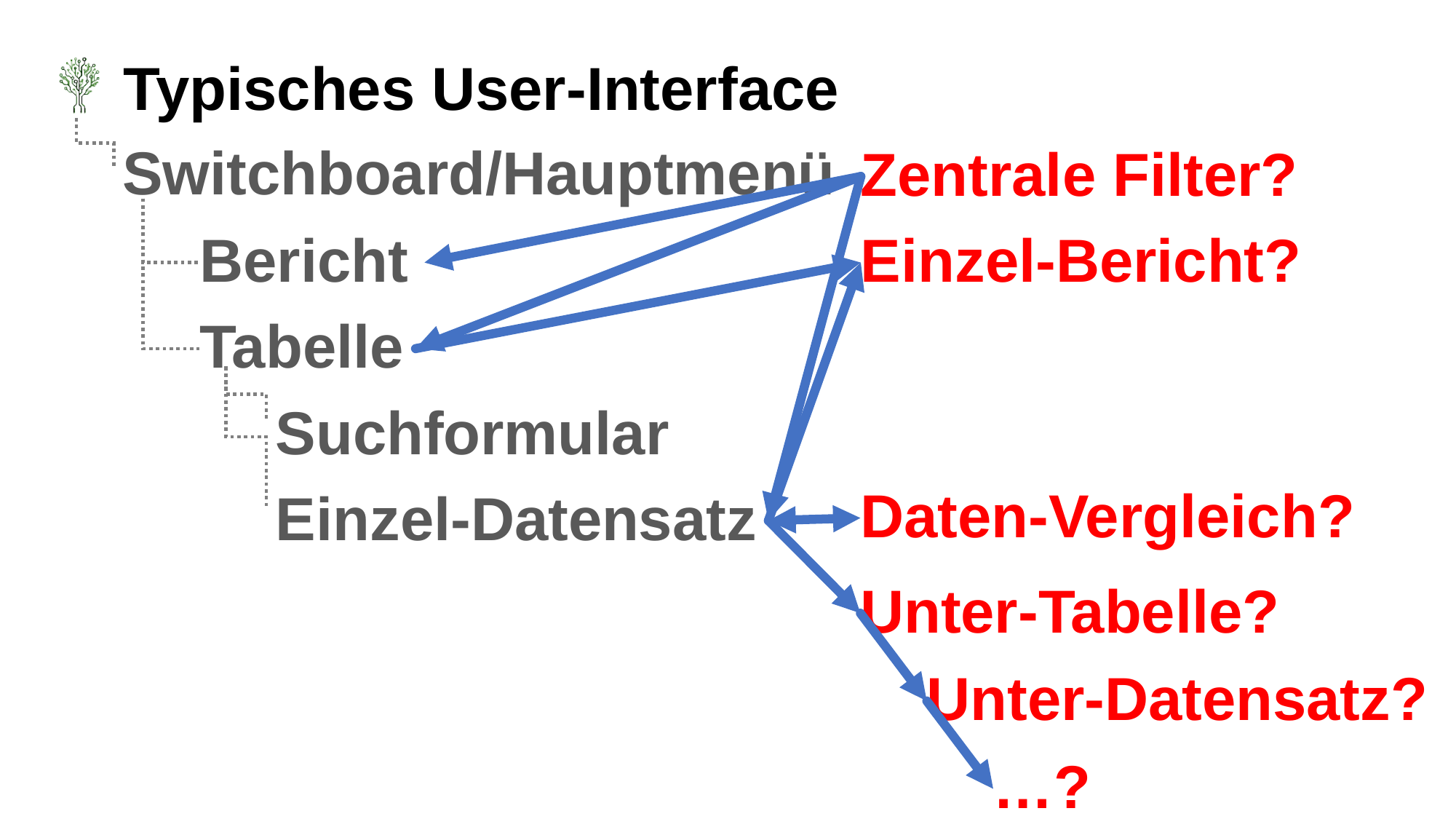

# Typisches User-Interface
Switchboard/Hauptmenü
Zentrale Filter?
Bericht
Einzel-Bericht?
Tabelle
Suchformular
Daten-Vergleich?
Einzel-Datensatz
Unter-Tabelle?
Unter-Datensatz?
…?